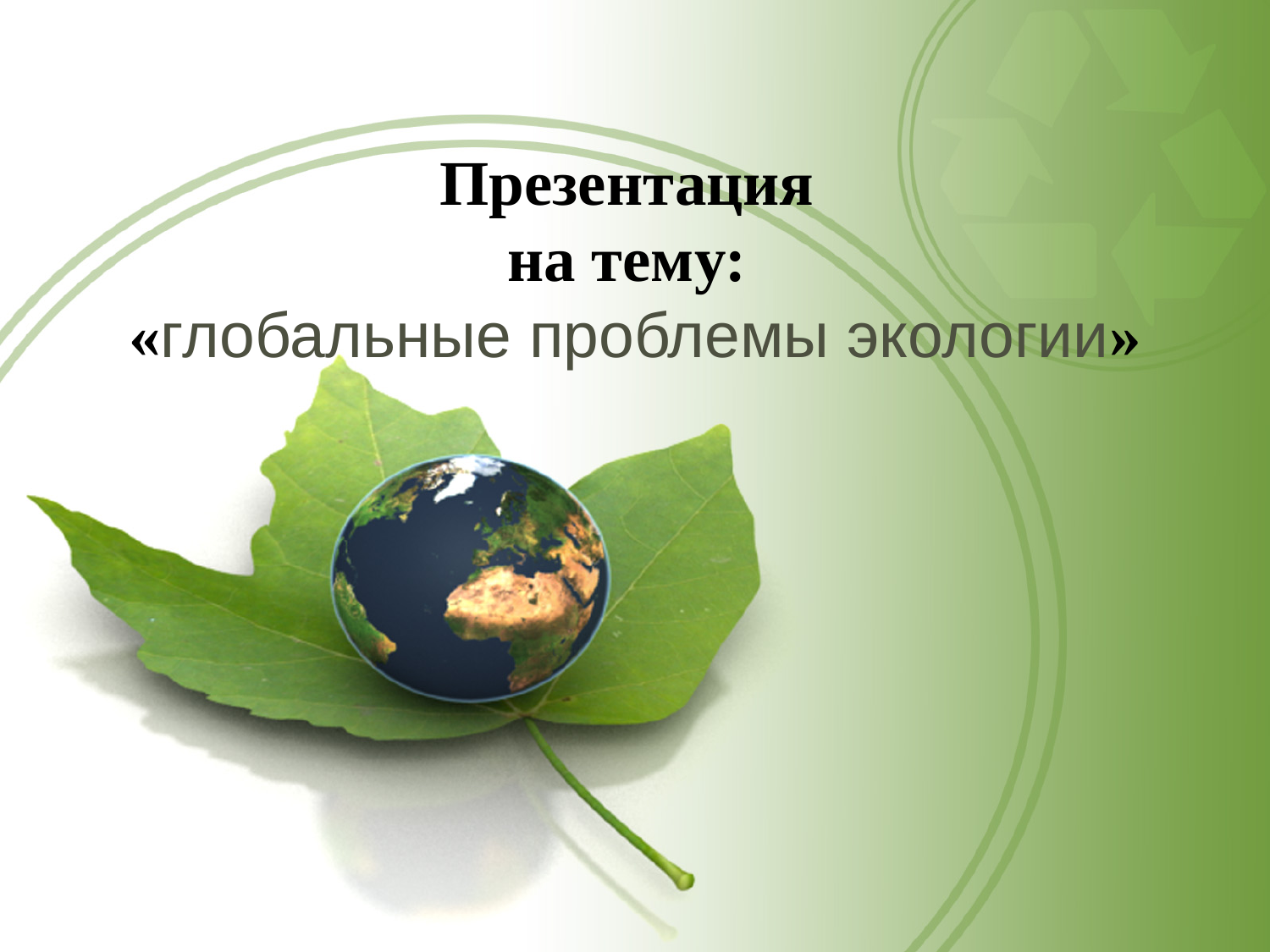

# Презентация на тему: «глобальные проблемы экологии»